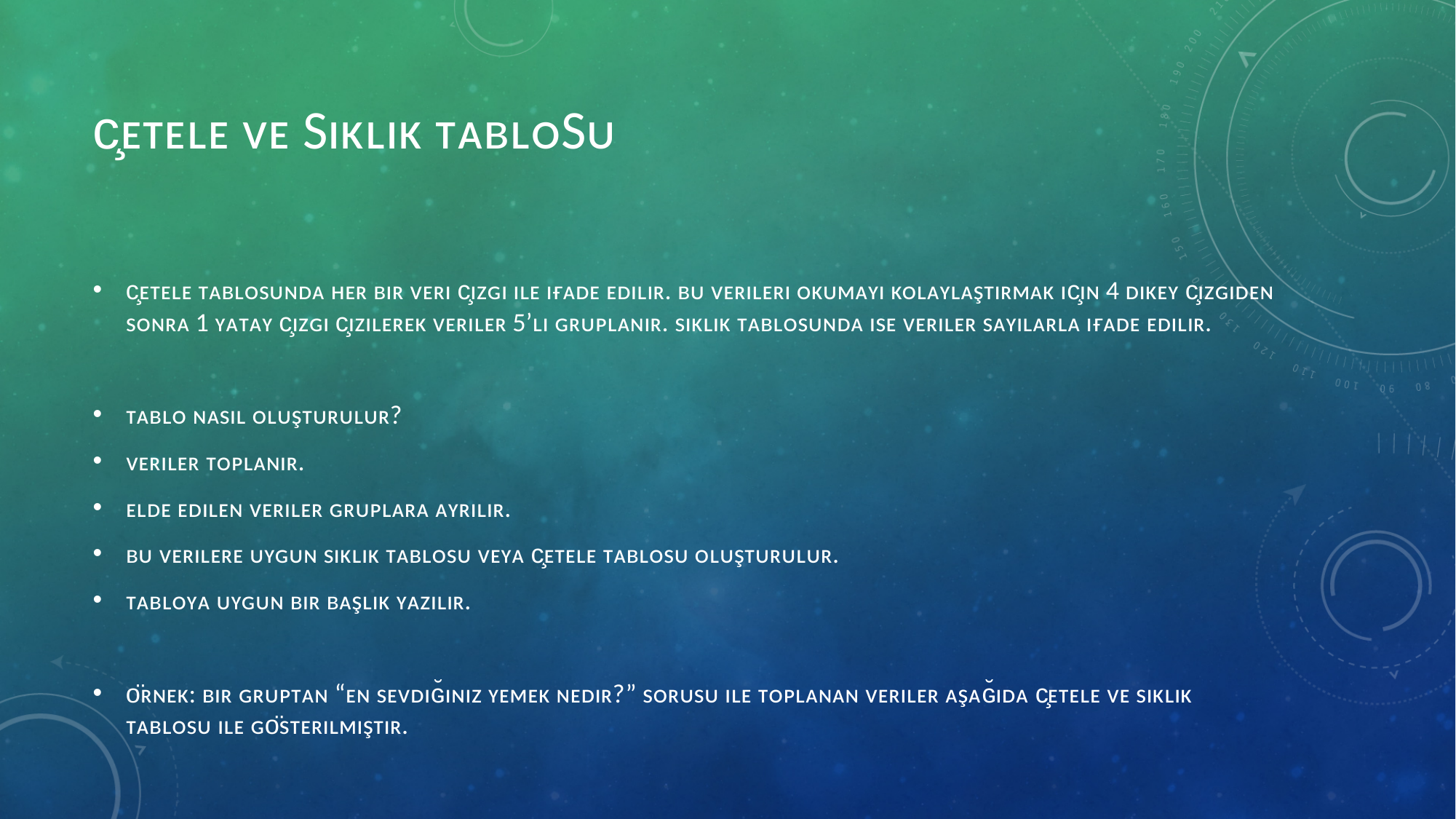

# ᴄ̧ᴇᴛᴇʟᴇ ᴠᴇ sɪᴋʟɪᴋ ᴛᴀʙʟᴏsᴜ
ᴄ̧ᴇᴛᴇʟᴇ ᴛᴀʙʟᴏsᴜɴᴅᴀ ʜᴇʀ ʙɪʀ ᴠᴇʀɪ ᴄ̧ɪᴢɢɪ ɪʟᴇ ɪғᴀᴅᴇ ᴇᴅɪʟɪʀ. ʙᴜ ᴠᴇʀɪʟᴇʀɪ ᴏᴋᴜᴍᴀʏı ᴋᴏʟᴀʏʟᴀşᴛıʀᴍᴀᴋ ɪᴄ̧ɪɴ 4 ᴅɪᴋᴇʏ ᴄ̧ɪᴢɢɪᴅᴇɴ sᴏɴʀᴀ 1 ʏᴀᴛᴀʏ ᴄ̧ɪᴢɢɪ ᴄ̧ɪᴢɪʟᴇʀᴇᴋ ᴠᴇʀɪʟᴇʀ 5’ʟɪ ɢʀᴜᴘʟᴀɴıʀ. sıᴋʟıᴋ ᴛᴀʙʟᴏsᴜɴᴅᴀ ɪsᴇ ᴠᴇʀɪʟᴇʀ sᴀʏıʟᴀʀʟᴀ ɪғᴀᴅᴇ ᴇᴅɪʟɪʀ.

ᴛᴀʙʟᴏ ɴᴀsıʟ ᴏʟᴜşᴛᴜʀᴜʟᴜʀ?
ᴠᴇʀɪʟᴇʀ ᴛᴏᴘʟᴀɴıʀ.
ᴇʟᴅᴇ ᴇᴅɪʟᴇɴ ᴠᴇʀɪʟᴇʀ ɢʀᴜᴘʟᴀʀᴀ ᴀʏʀıʟıʀ.
ʙᴜ ᴠᴇʀɪʟᴇʀᴇ ᴜʏɢᴜɴ sıᴋʟıᴋ ᴛᴀʙʟᴏsᴜ ᴠᴇʏᴀ ᴄ̧ᴇᴛᴇʟᴇ ᴛᴀʙʟᴏsᴜ ᴏʟᴜşᴛᴜʀᴜʟᴜʀ.
ᴛᴀʙʟᴏʏᴀ ᴜʏɢᴜɴ ʙɪʀ ʙᴀşʟıᴋ ʏᴀᴢıʟıʀ.

ᴏ̈ʀɴᴇᴋ: ʙɪʀ ɢʀᴜᴘᴛᴀɴ “ᴇɴ sᴇᴠᴅɪɢ̆ɪɴɪᴢ ʏᴇᴍᴇᴋ ɴᴇᴅɪʀ?” sᴏʀᴜsᴜ ɪʟᴇ ᴛᴏᴘʟᴀɴᴀɴ ᴠᴇʀɪʟᴇʀ ᴀşᴀɢ̆ıᴅᴀ ᴄ̧ᴇᴛᴇʟᴇ ᴠᴇ sıᴋʟıᴋ ᴛᴀʙʟᴏsᴜ ɪʟᴇ ɢᴏ̈sᴛᴇʀɪʟᴍɪşᴛɪʀ.